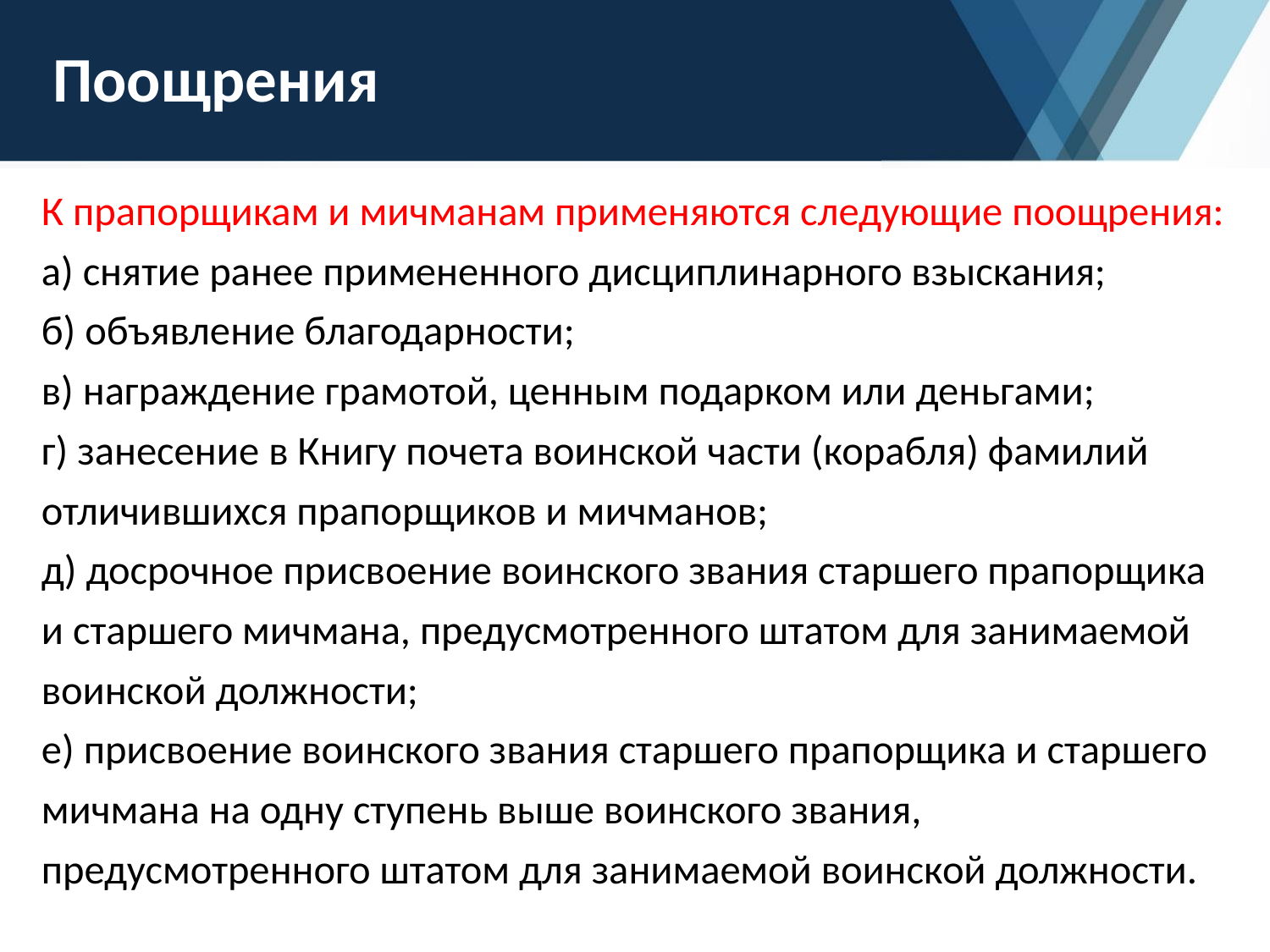

# Поощрения
К прапорщикам и мичманам применяются следующие поощрения:
а) снятие ранее примененного дисциплинарного взыскания;
б) объявление благодарности;
в) награждение грамотой, ценным подарком или деньгами;
г) занесение в Книгу почета воинской части (корабля) фамилий отличившихся прапорщиков и мичманов;
д) досрочное присвоение воинского звания старшего прапорщика и старшего мичмана, предусмотренного штатом для занимаемой воинской должности;
е) присвоение воинского звания старшего прапорщика и старшего мичмана на одну ступень выше воинского звания, предусмотренного штатом для занимаемой воинской должности.